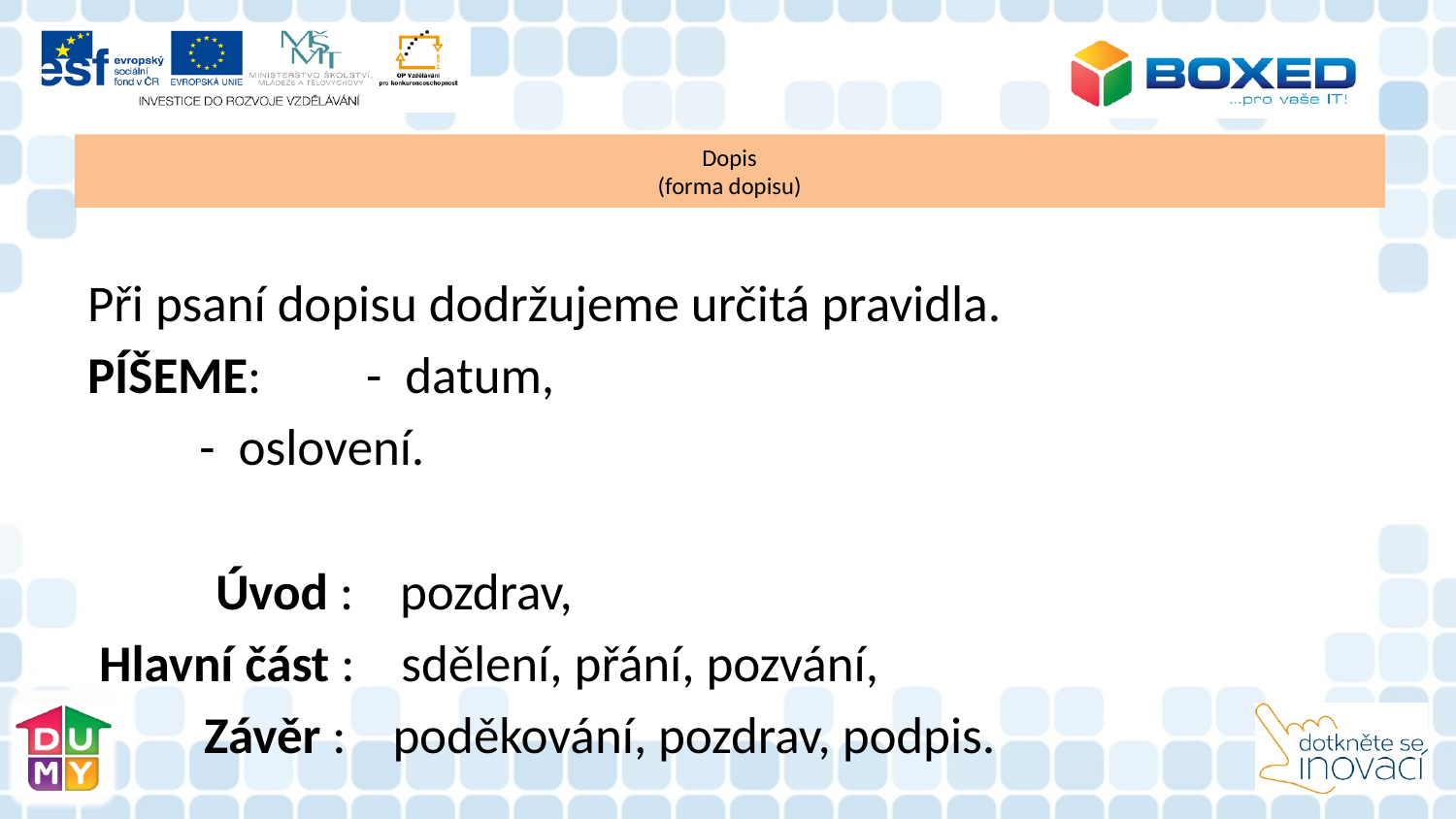

# Dopis (forma dopisu)

Při psaní dopisu dodržujeme určitá pravidla.
PÍŠEME:         -  datum,
			     -  oslovení.

           Úvod :    pozdrav,
 Hlavní část :    sdělení, přání, pozvání,
          Závěr :    poděkování, pozdrav, podpis.